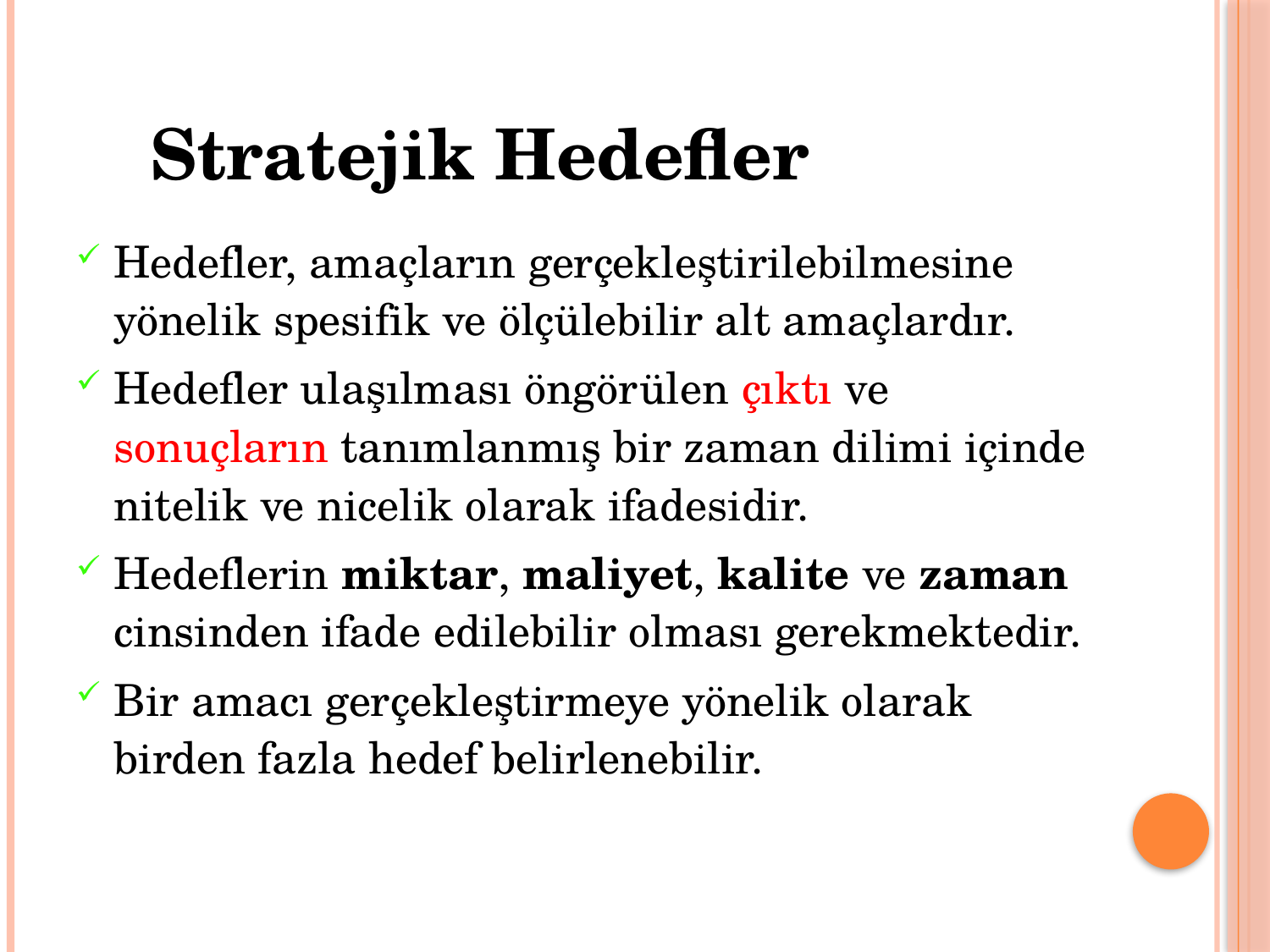

Stratejik Hedefler
Hedefler, amaçların gerçekleştirilebilmesine yönelik spesifik ve ölçülebilir alt amaçlardır.
Hedefler ulaşılması öngörülen çıktı ve sonuçların tanımlanmış bir zaman dilimi içinde nitelik ve nicelik olarak ifadesidir.
Hedeflerin miktar, maliyet, kalite ve zaman cinsinden ifade edilebilir olması gerekmektedir.
Bir amacı gerçekleştirmeye yönelik olarak birden fazla hedef belirlenebilir.